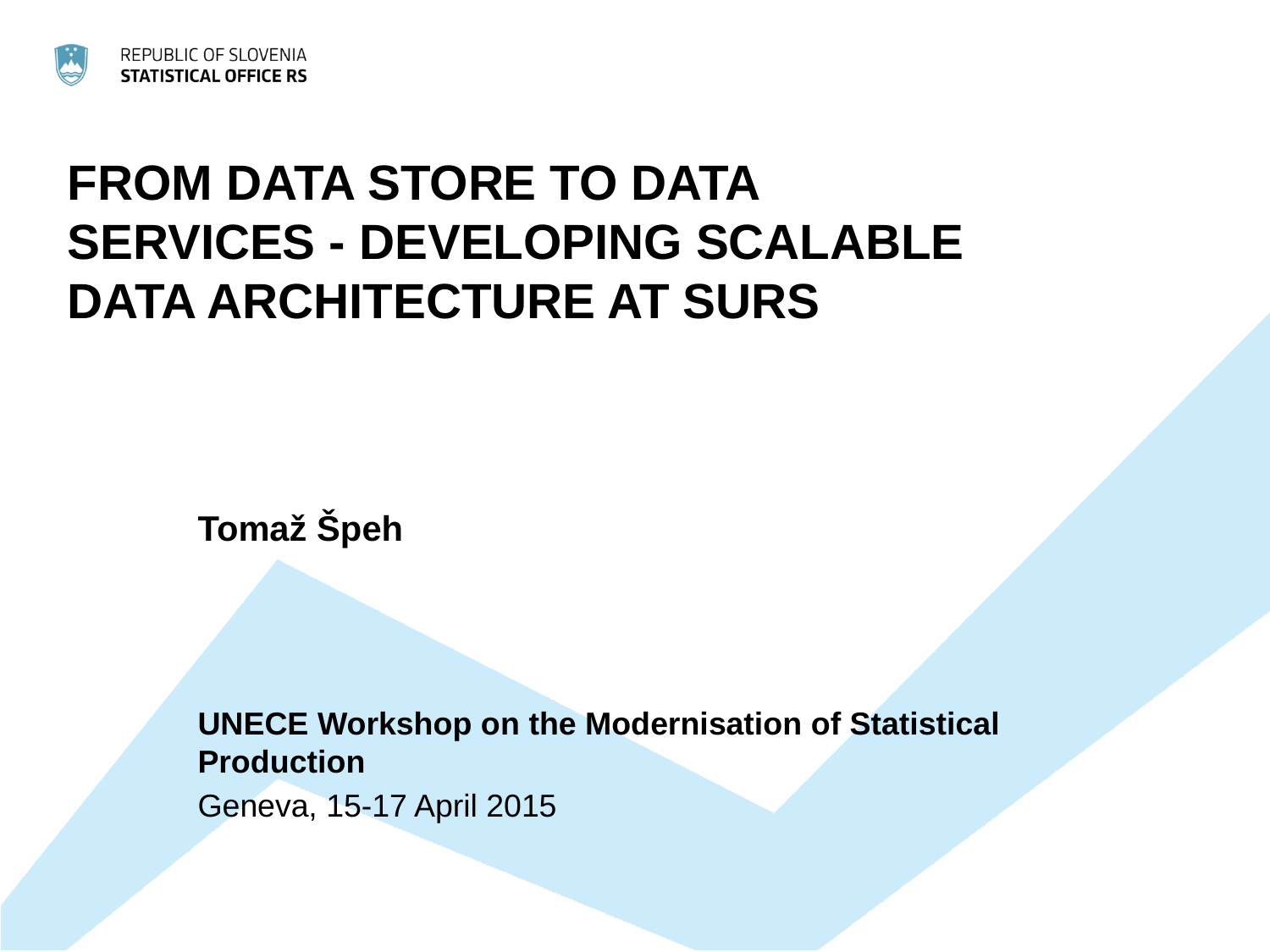

# FROM DATA STORE TO DATA SERVICES - DEVELOPING SCALABLE DATA ARCHITECTURE AT SURS
Tomaž Špeh

UNECE Workshop on the Modernisation of Statistical Production
Geneva, 15-17 April 2015